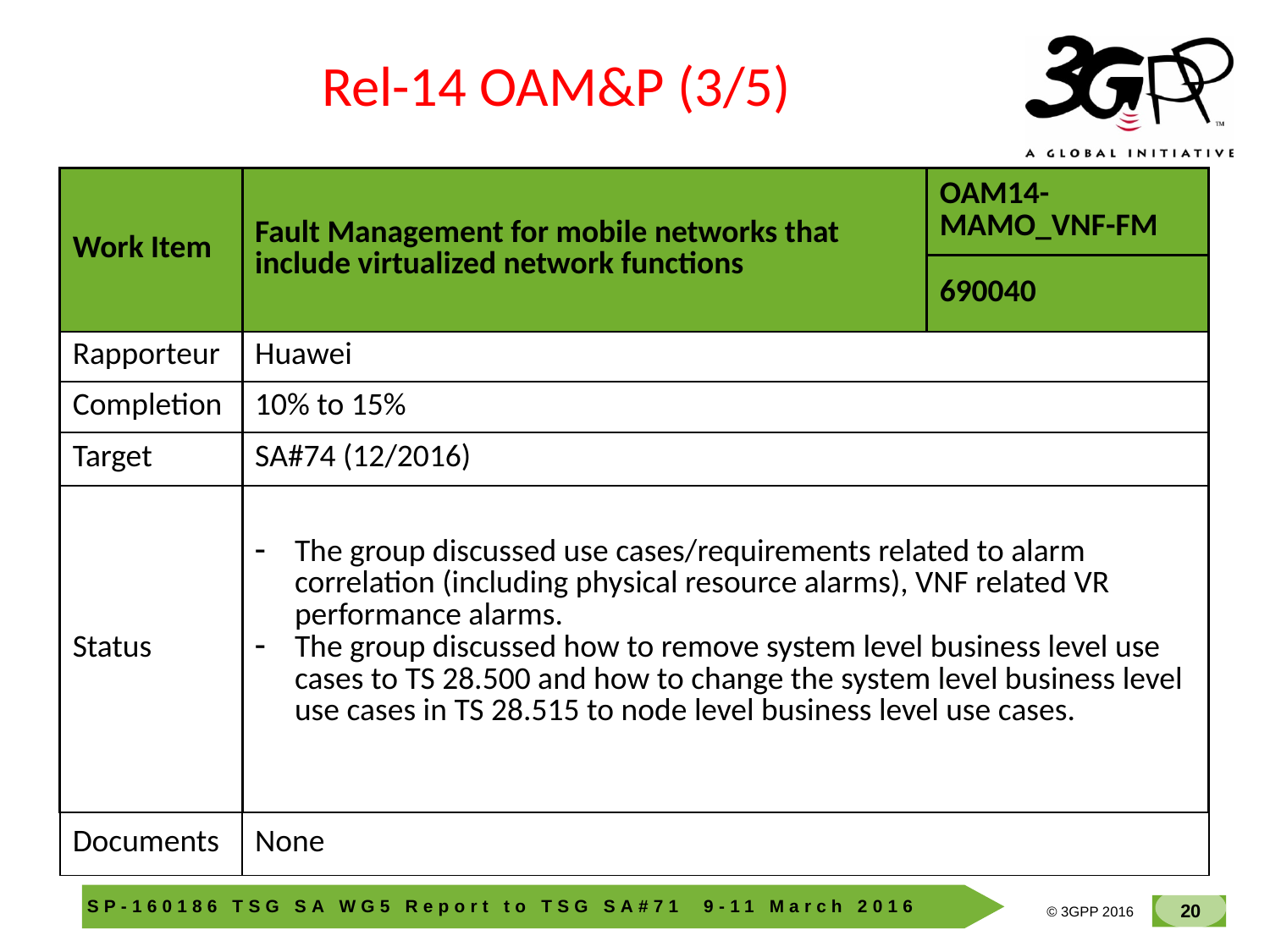

Rel-14 OAM&P (3/5)
| Work Item | Fault Management for mobile networks that include virtualized network functions | OAM14-MAMO\_VNF-FM |
| --- | --- | --- |
|  |  | 690040 |
| Rapporteur | Huawei |  |
| Completion | 10% to 15% |  |
| Target | SA#74 (12/2016) |  |
| Status | The group discussed use cases/requirements related to alarm correlation (including physical resource alarms), VNF related VR performance alarms. The group discussed how to remove system level business level use cases to TS 28.500 and how to change the system level business level use cases in TS 28.515 to node level business level use cases. |  |
| Documents | None |  |